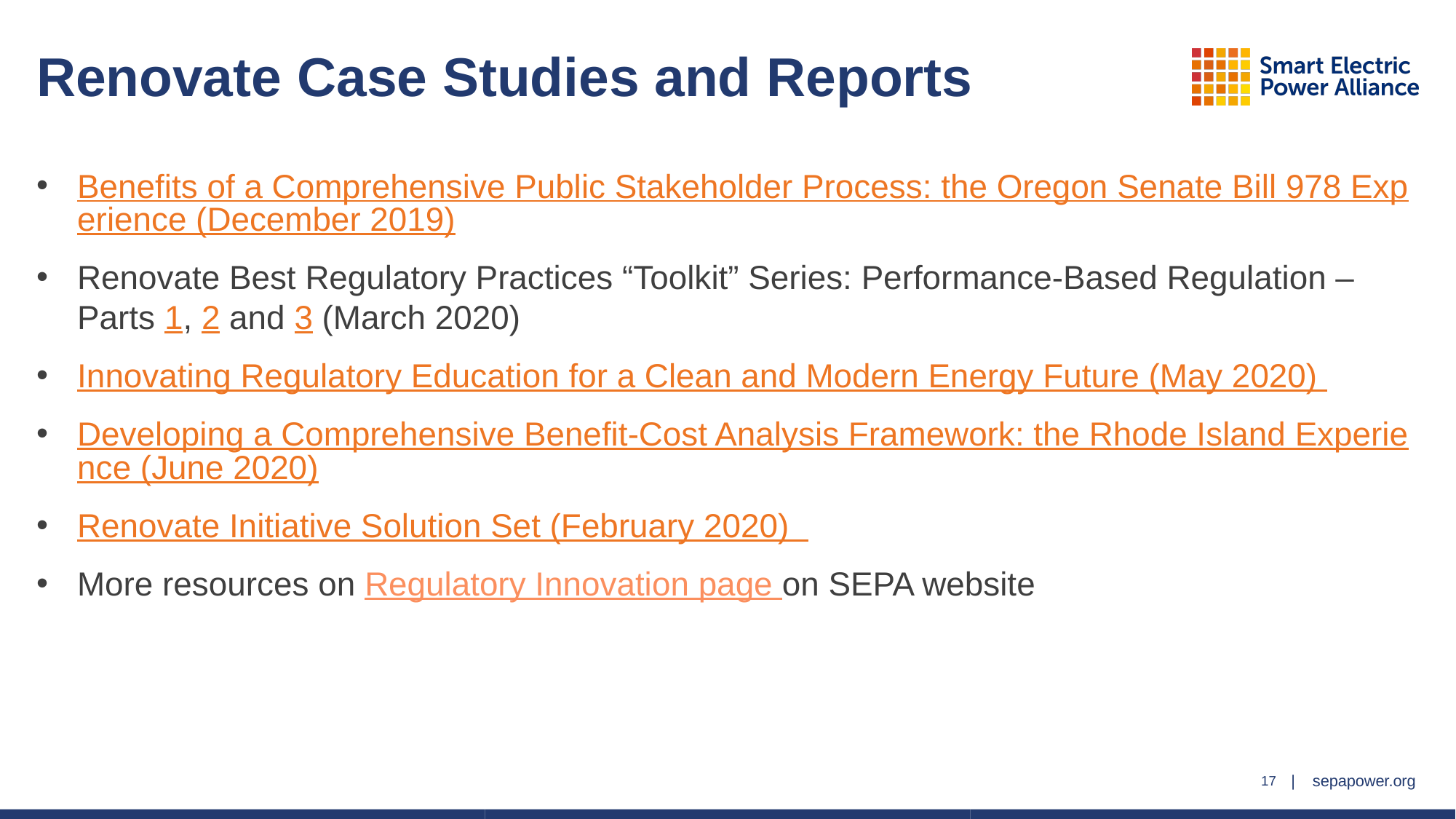

# Renovate Case Studies and Reports
Benefits of a Comprehensive Public Stakeholder Process: the Oregon Senate Bill 978 Experience (December 2019)
Renovate Best Regulatory Practices “Toolkit” Series: Performance-Based Regulation – Parts 1, 2 and 3 (March 2020)
Innovating Regulatory Education for a Clean and Modern Energy Future (May 2020)
Developing a Comprehensive Benefit-Cost Analysis Framework: the Rhode Island Experience (June 2020)
Renovate Initiative Solution Set (February 2020)
More resources on Regulatory Innovation page on SEPA website